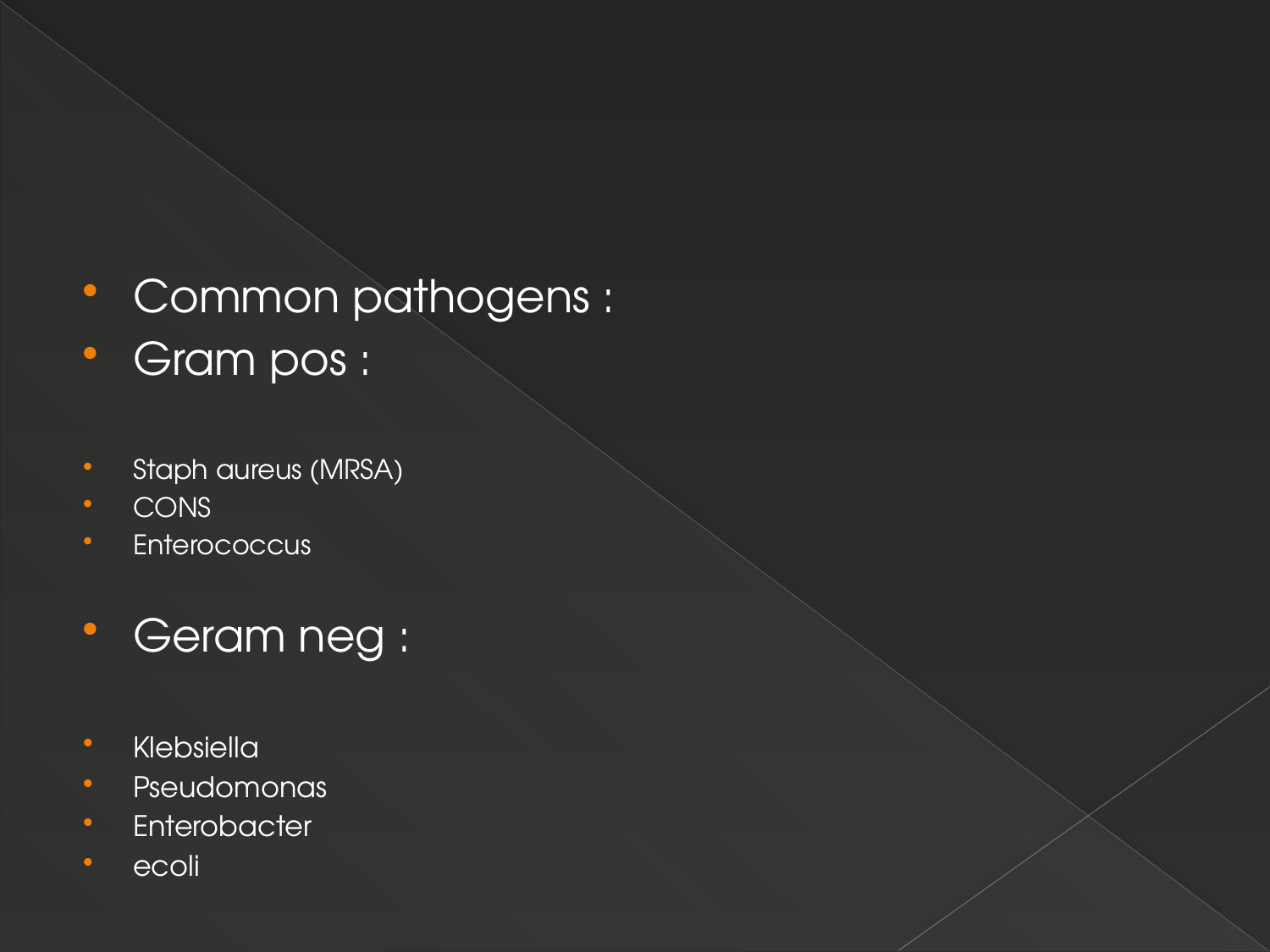

#
Common pathogens :
Gram pos :

Staph aureus (MRSA)
CONS
Enterococcus

Geram neg :

Klebsiella
Pseudomonas
Enterobacter
ecoli